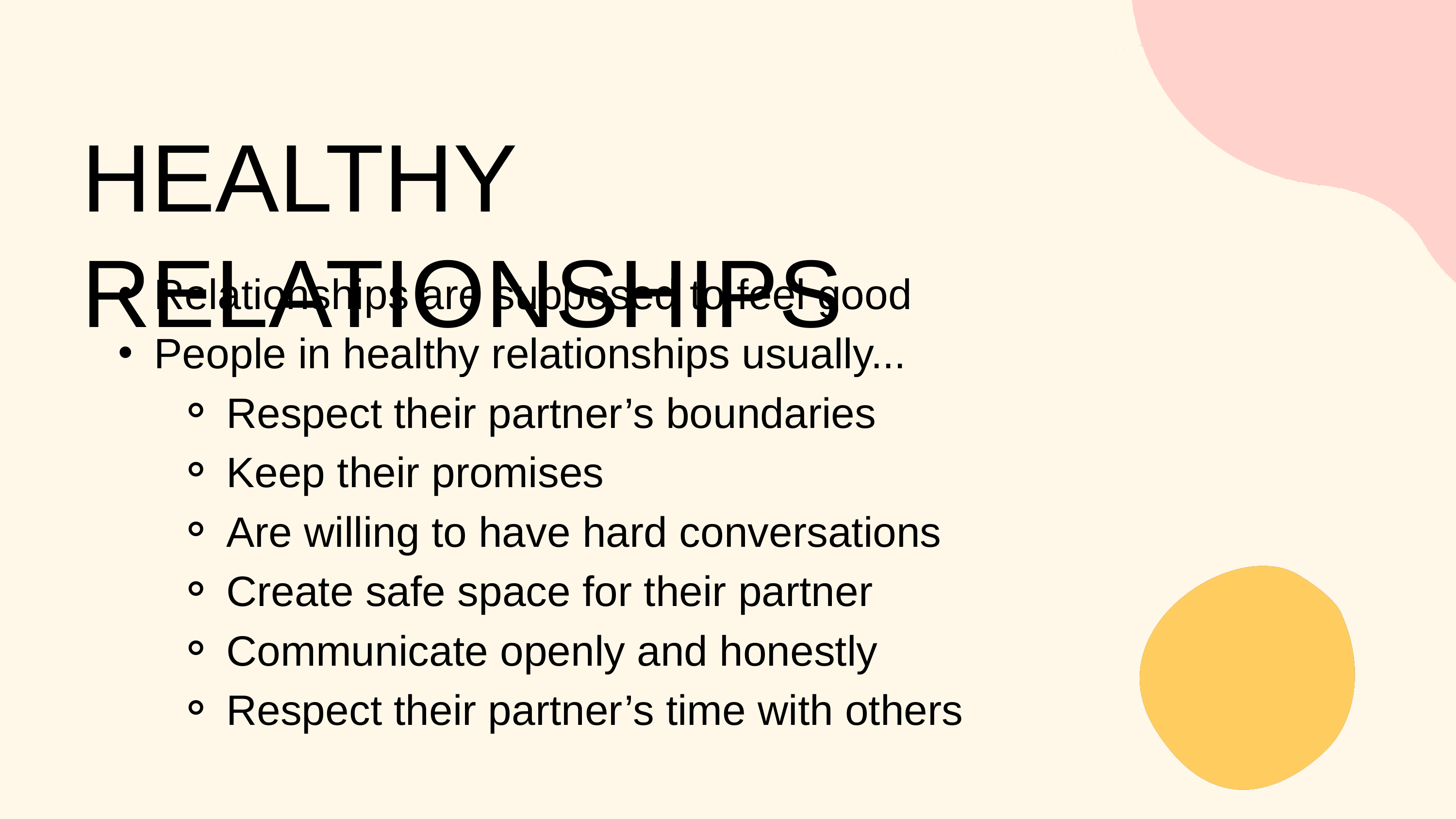

HEALTHY RELATIONSHIPS
Relationships are supposed to feel good
People in healthy relationships usually...
Respect their partner’s boundaries
Keep their promises
Are willing to have hard conversations
Create safe space for their partner
Communicate openly and honestly
Respect their partner’s time with others